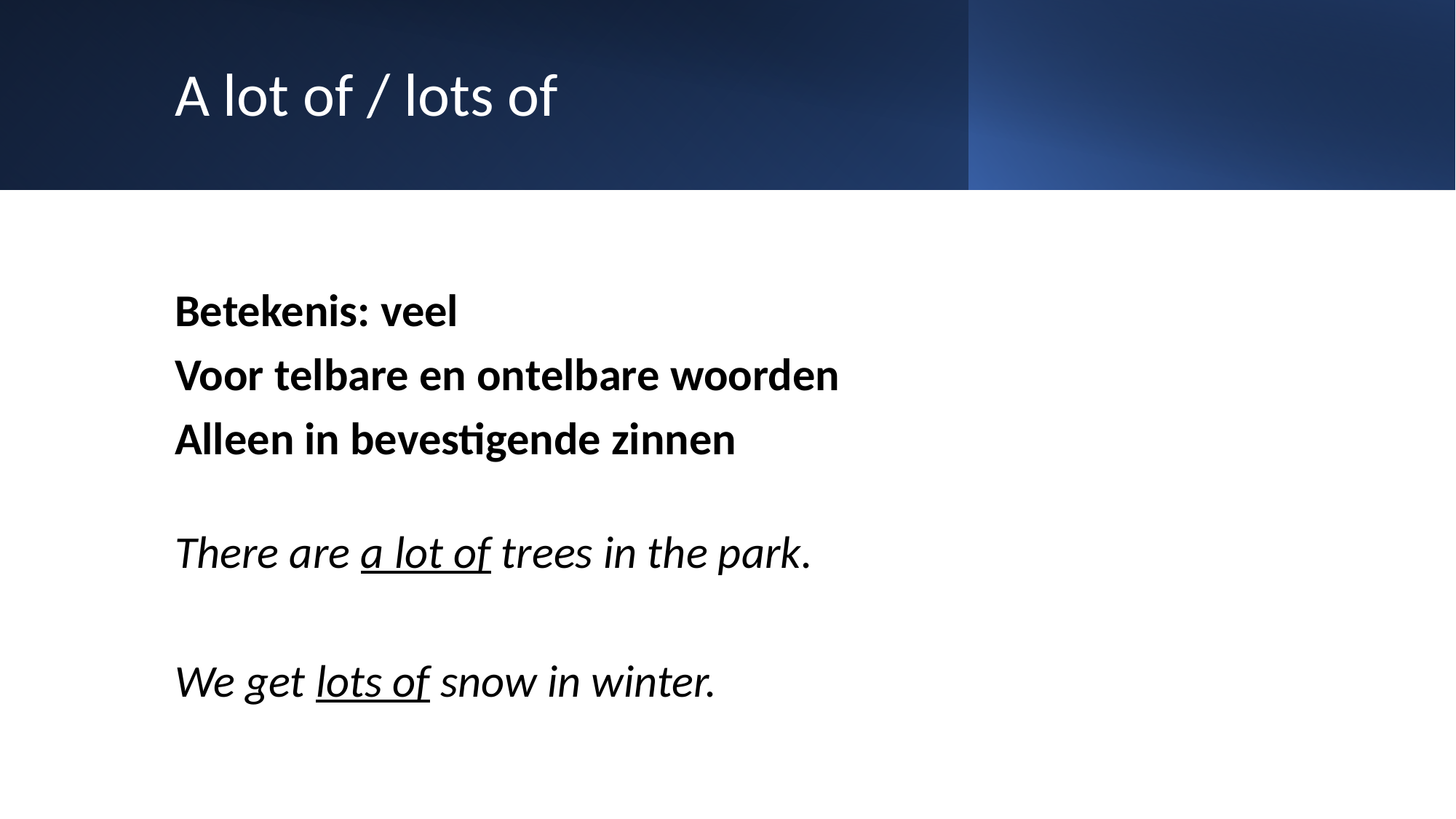

# A lot of / lots of
Betekenis: veel
Voor telbare en ontelbare woorden
Alleen in bevestigende zinnen
There are a lot of trees in the park.

We get lots of snow in winter.